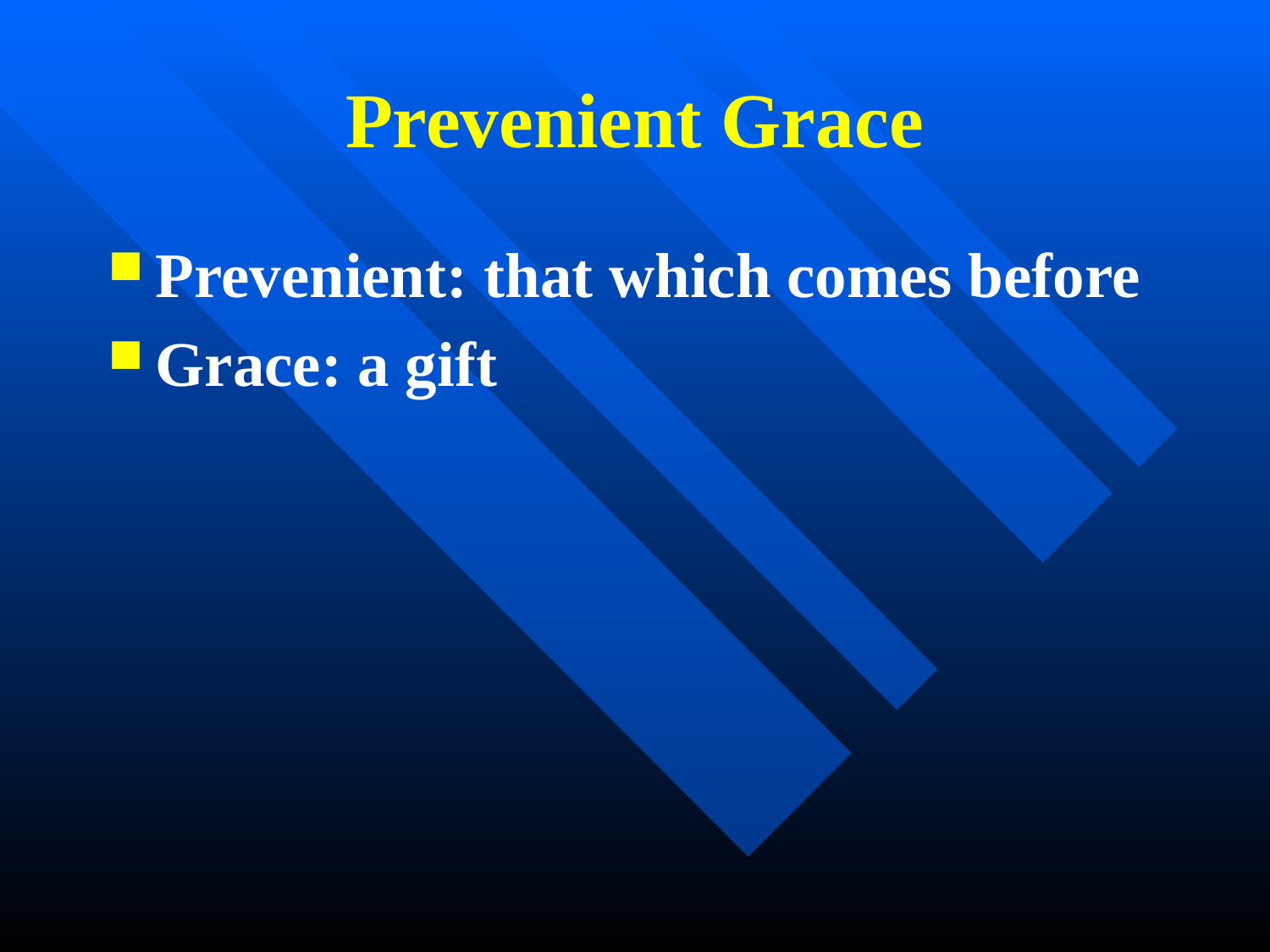

# Prevenient Grace
Prevenient: that which comes before
Grace: a gift